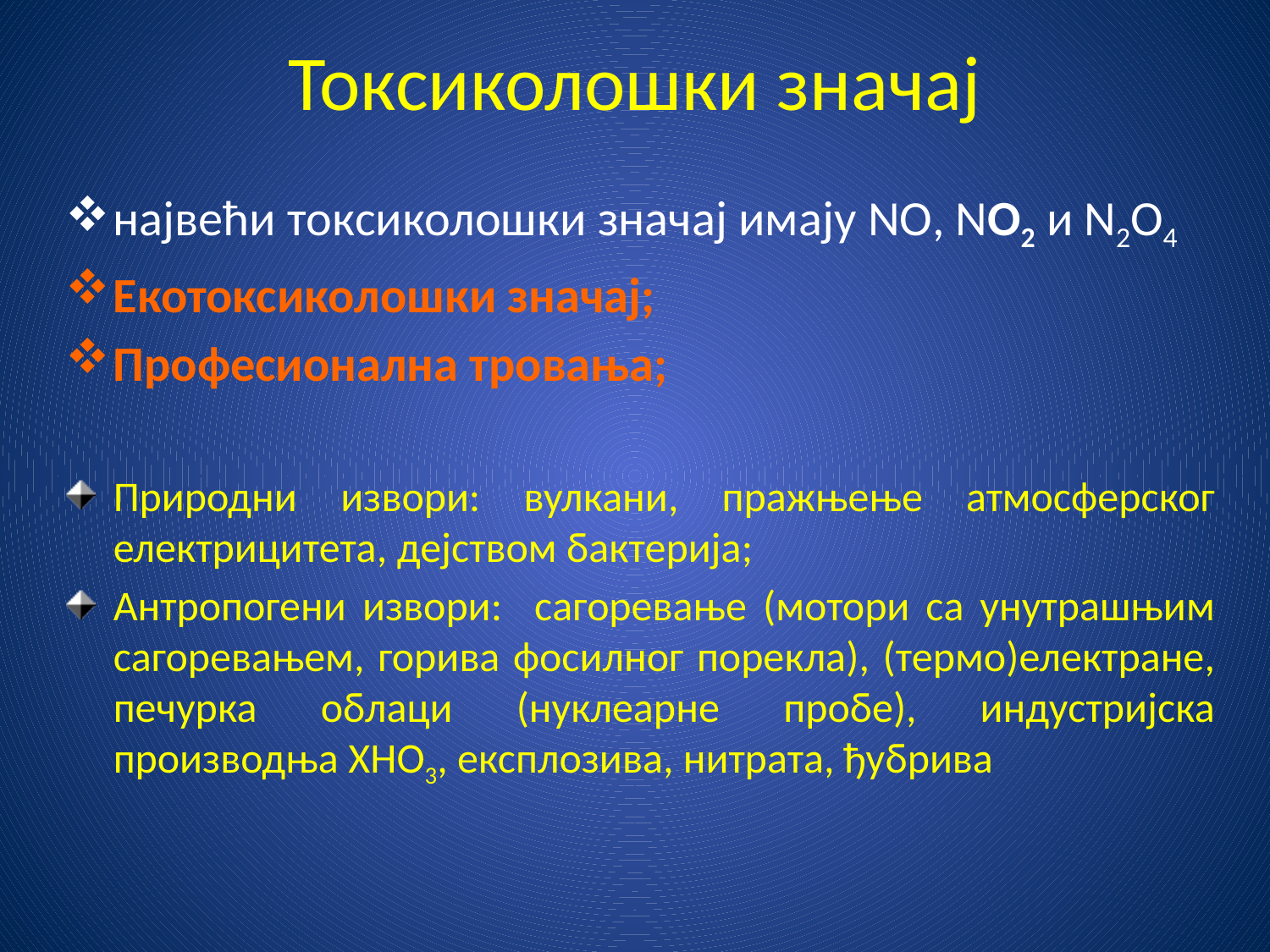

# Токсиколошки значај
највећи токсиколошки значај имају NО, NО2 и N2О4
Екотоксиколошки значај;
Професионална тровања;

Природни извори: вулкани, пражњење атмосферског електрицитета, дејством бактерија;
Антропогени извори:  сагоревање (мотори са унутрашњим сагоревањем, горива фосилног порекла), (термо)електране, печурка облаци (нуклеарне пробе), индустријска производња ХНО3, експлозива, нитрата, ђубрива